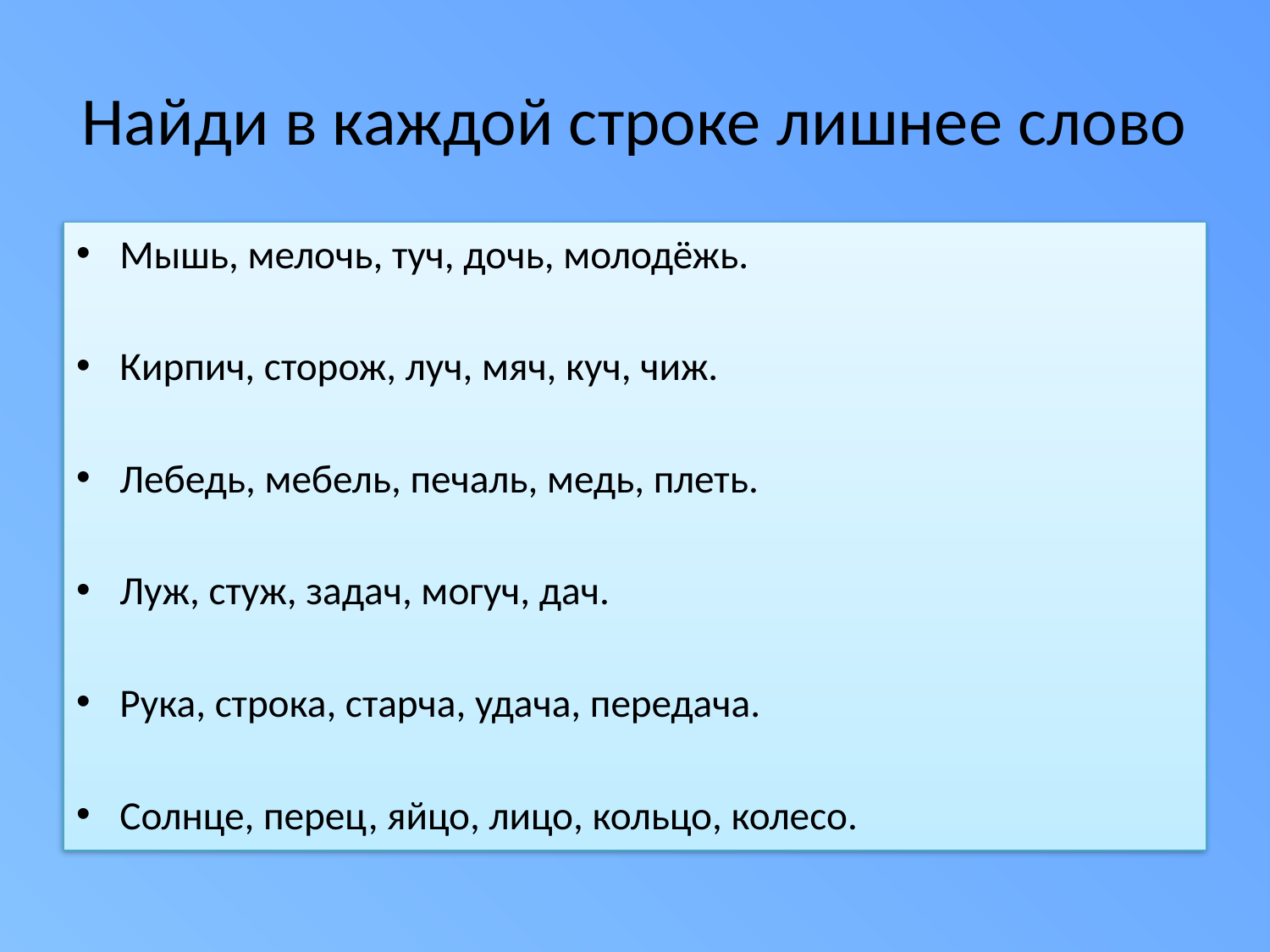

# Найди в каждой строке лишнее слово
Мышь, мелочь, туч, дочь, молодёжь.

Кирпич, сторож, луч, мяч, куч, чиж.

Лебедь, мебель, печаль, медь, плеть.

Луж, стуж, задач, могуч, дач.

Рука, строка, старча, удача, передача.

Солнце, перец, яйцо, лицо, кольцо, колесо.